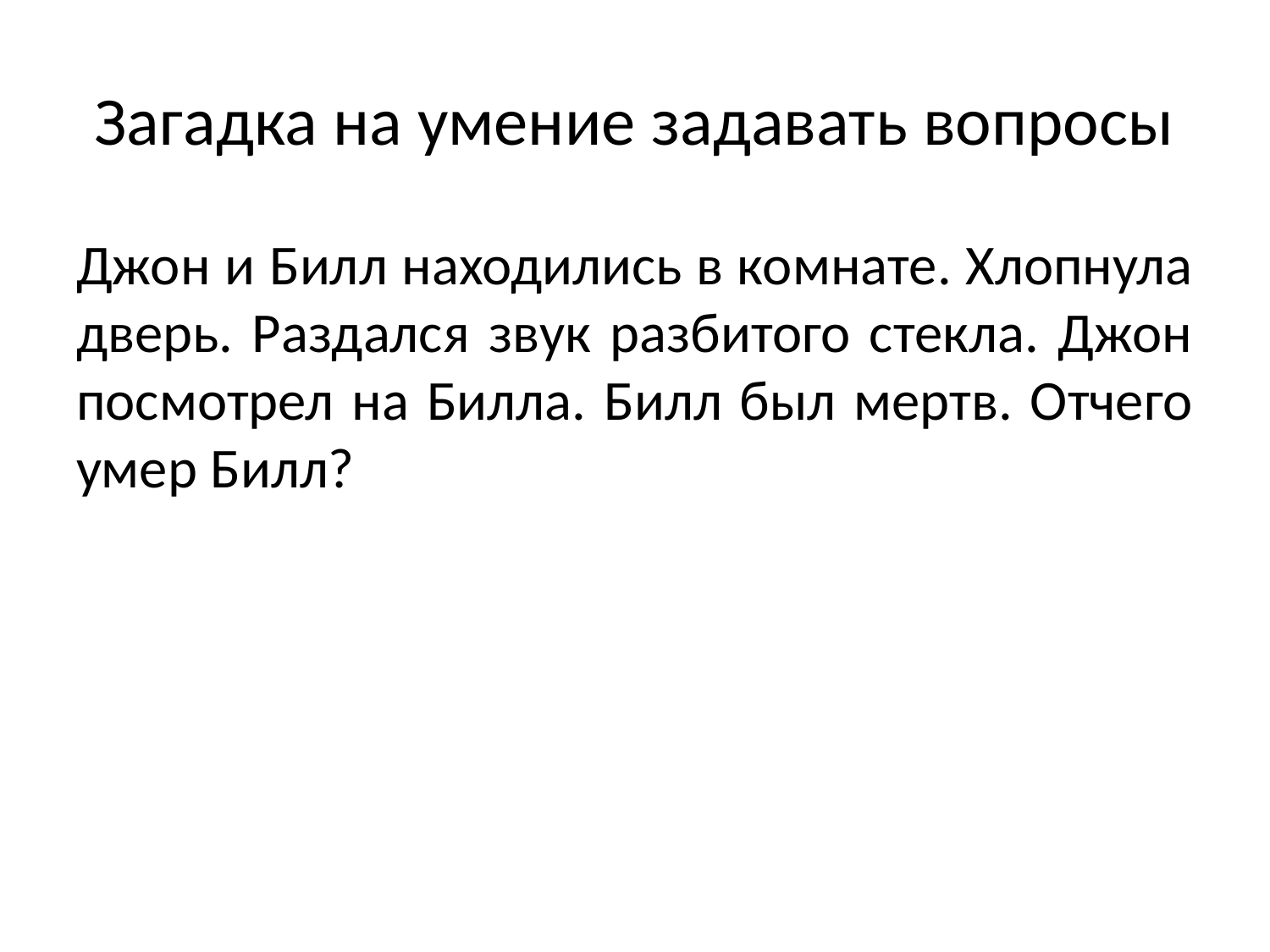

# Загадка на умение задавать вопросы
Джон и Билл находились в комнате. Хлопнула дверь. Раздался звук разбитого стекла. Джон посмотрел на Билла. Билл был мертв. Отчего умер Билл?